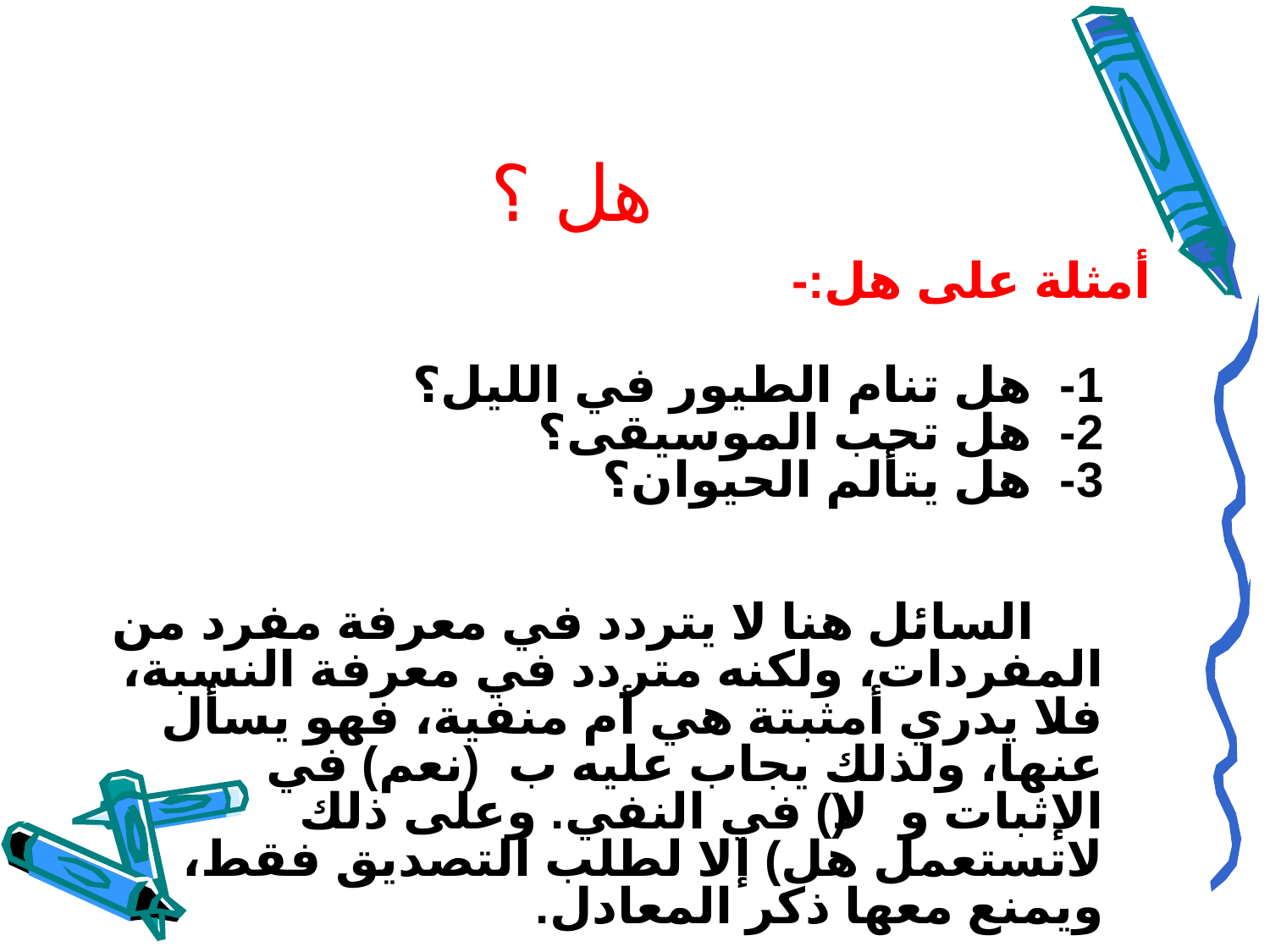

# هل ؟
أمثلة على هل:-
1-  هل تنام الطيور في الليل؟
2-  هل تحب الموسيقى؟
3-  هل يتألم الحيوان؟
     السائل هنا لا يتردد في معرفة مفرد من المفردات، ولكنه متردد في معرفة النسبة، فلا يدري أمثبتة هي أم منفية، فهو يسأل عنها، ولذلك يجاب عليه ب  (نعم) في الإثبات و (لا) في النفي. وعلى ذلك لاتستعمل هل) إلا لطلب التصديق فقط، ويمنع معها ذكر المعادل.